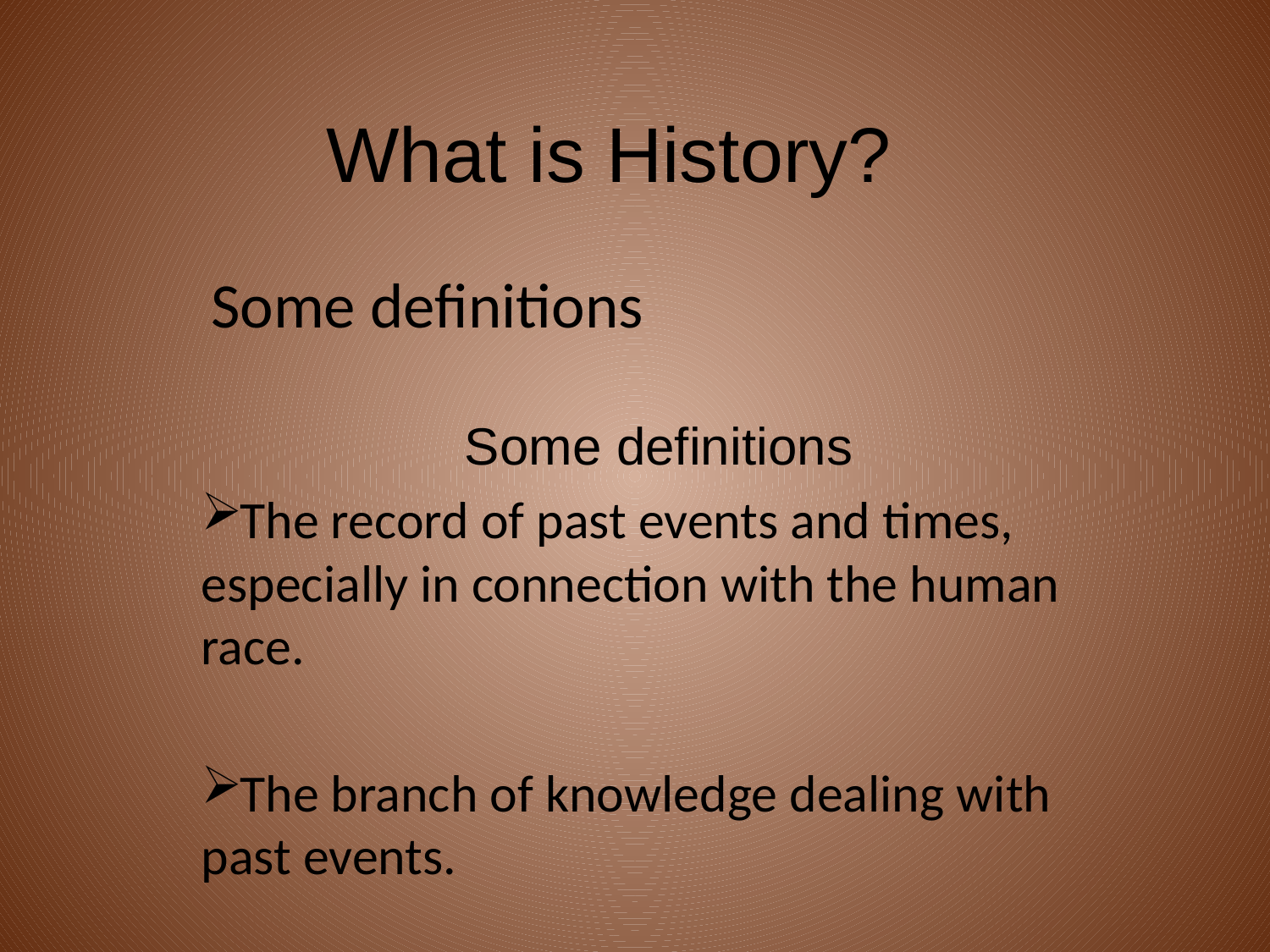

# What is History?
Some definitions
Some definitions
The record of past events and times, especially in connection with the human race.

The branch of knowledge dealing with past events.